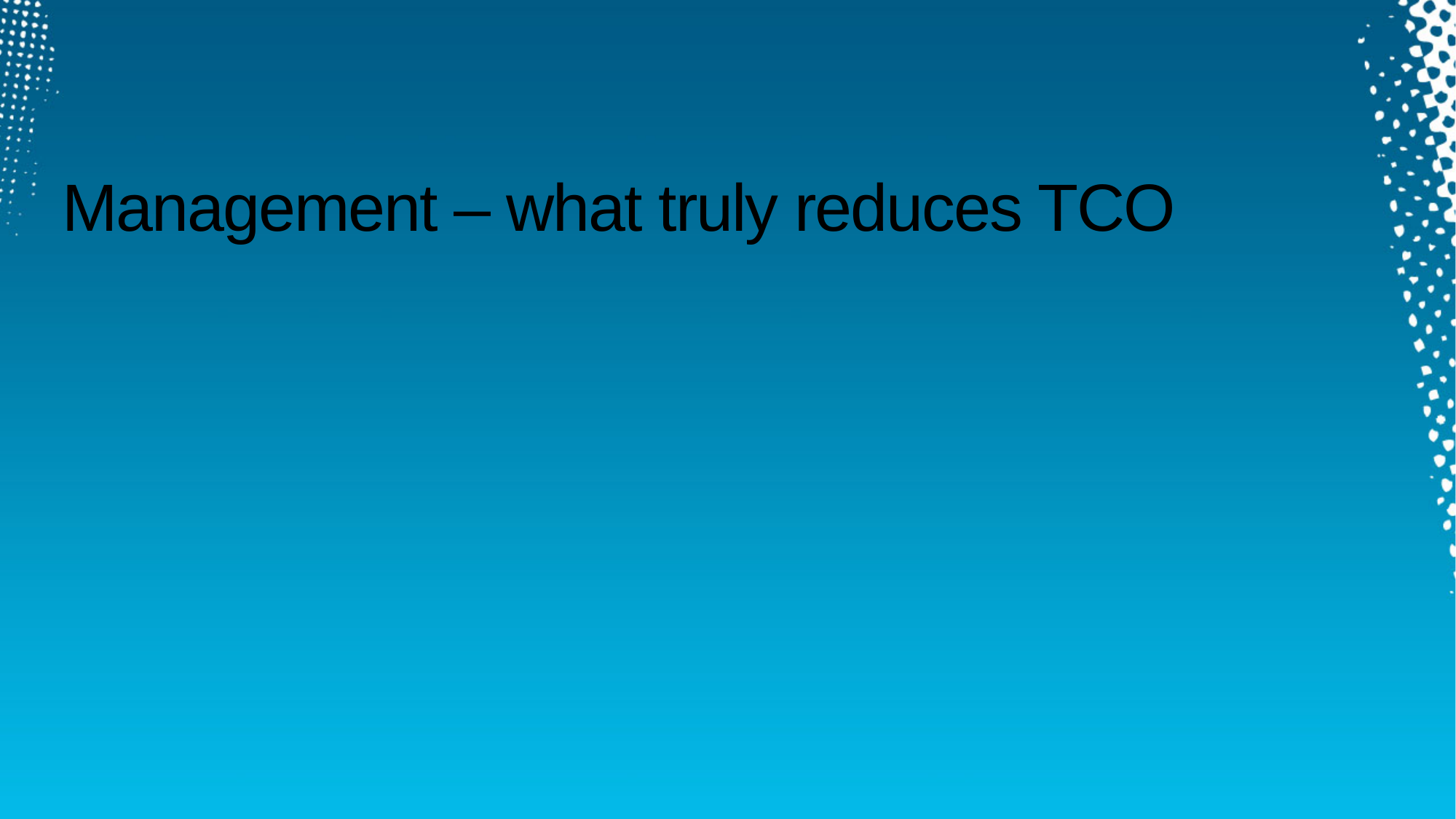

# Management – what truly reduces TCO